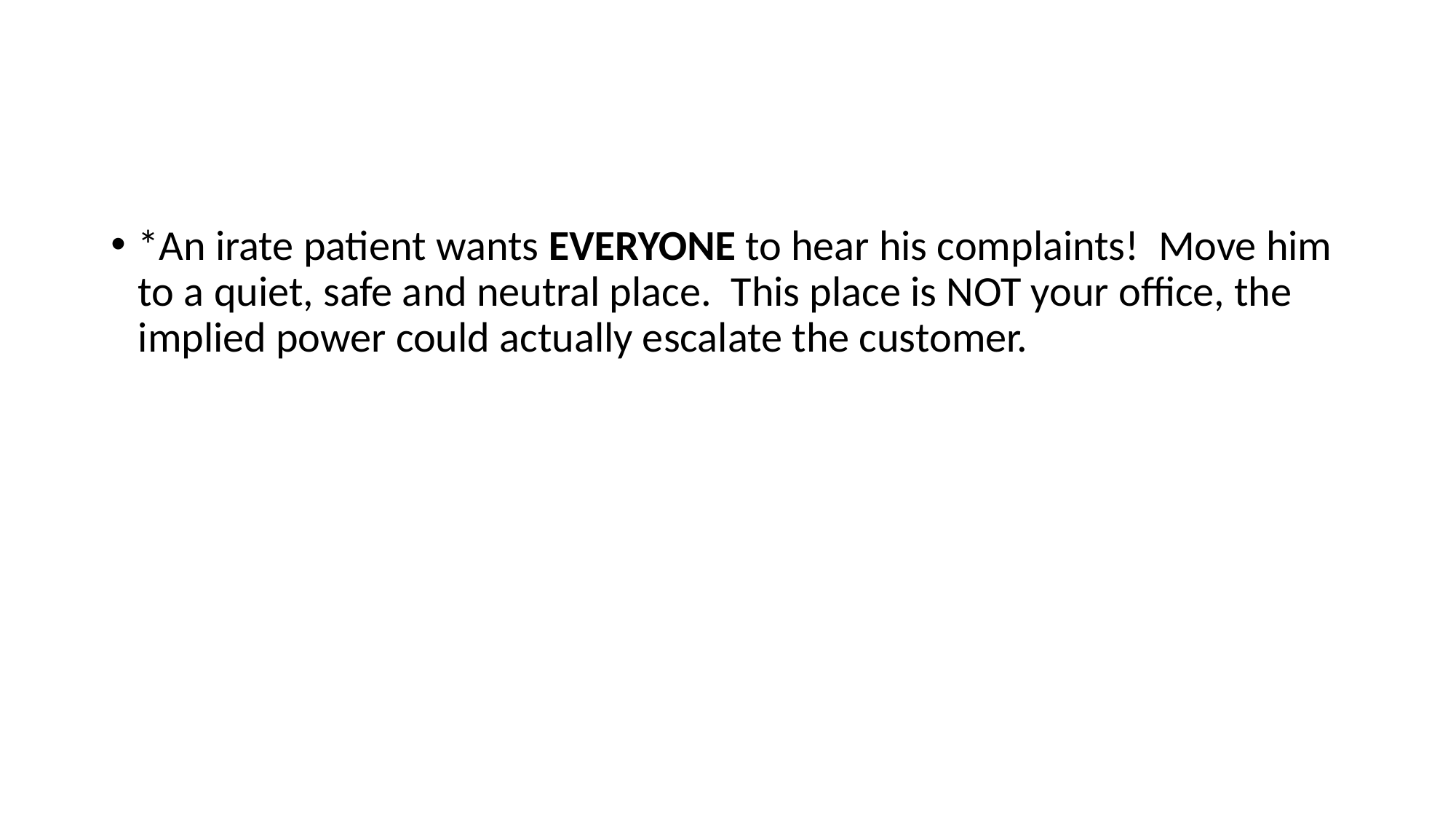

#
*An irate patient wants EVERYONE to hear his complaints!  Move him to a quiet, safe and neutral place.  This place is NOT your office, the implied power could actually escalate the customer.